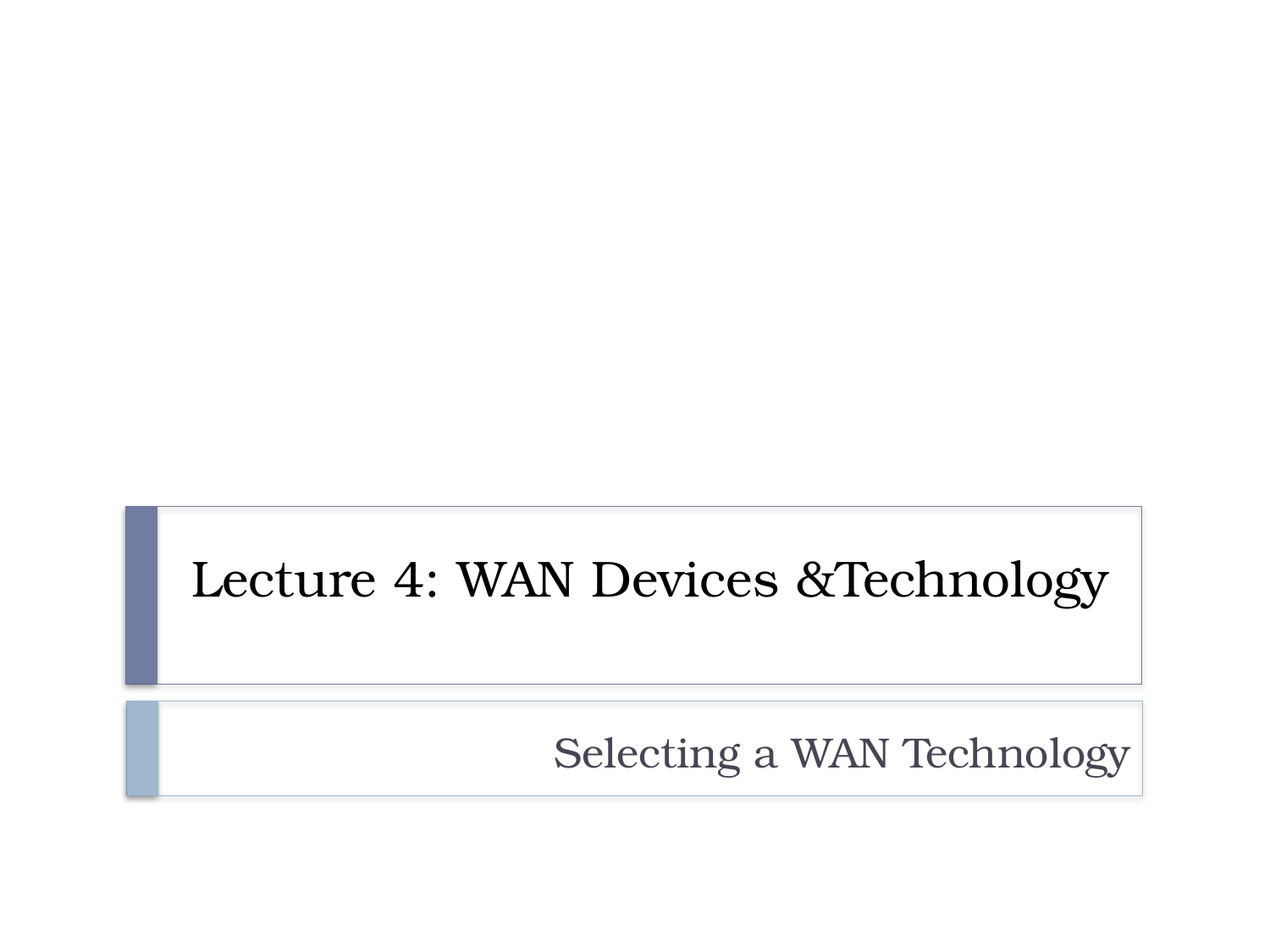

# Lecture 4: WAN Devices &Technology
Selecting a WAN Technology